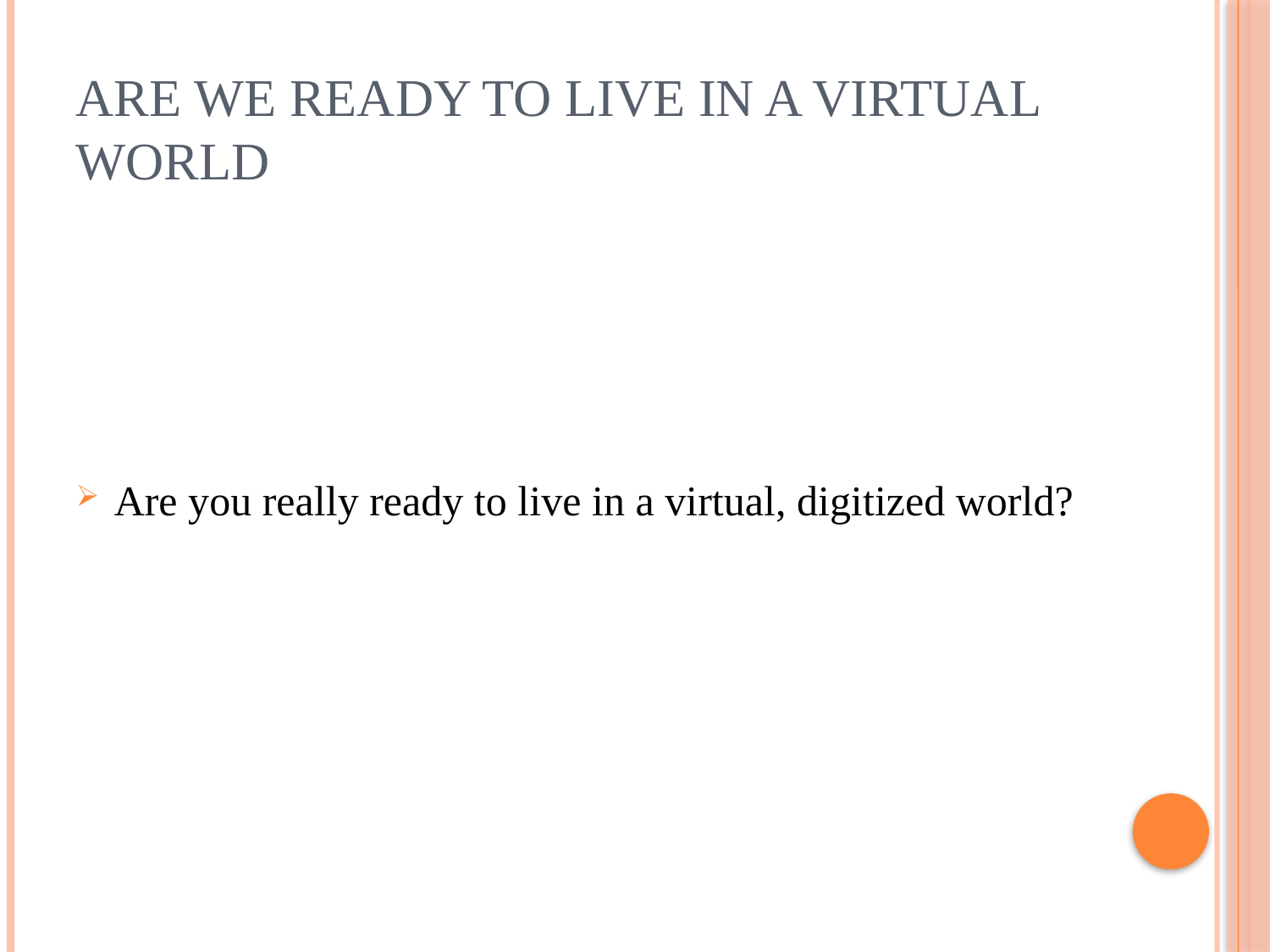

# Are we ready to live in a virtual world

Are you really ready to live in a virtual, digitized world?